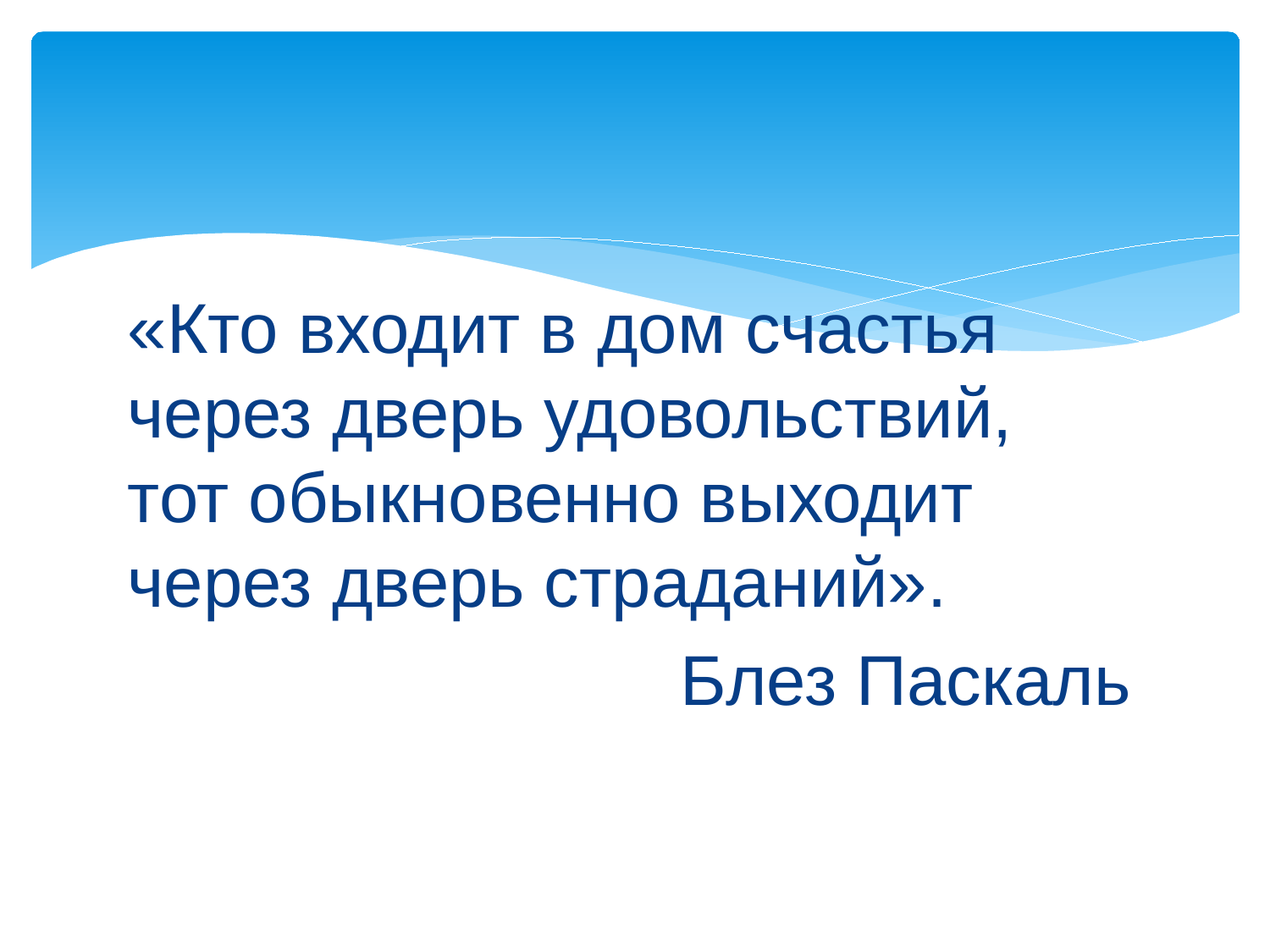

#
«Кто входит в дом счастья через дверь удовольствий, тот обыкновенно выходит через дверь страданий».
Блез Паскаль